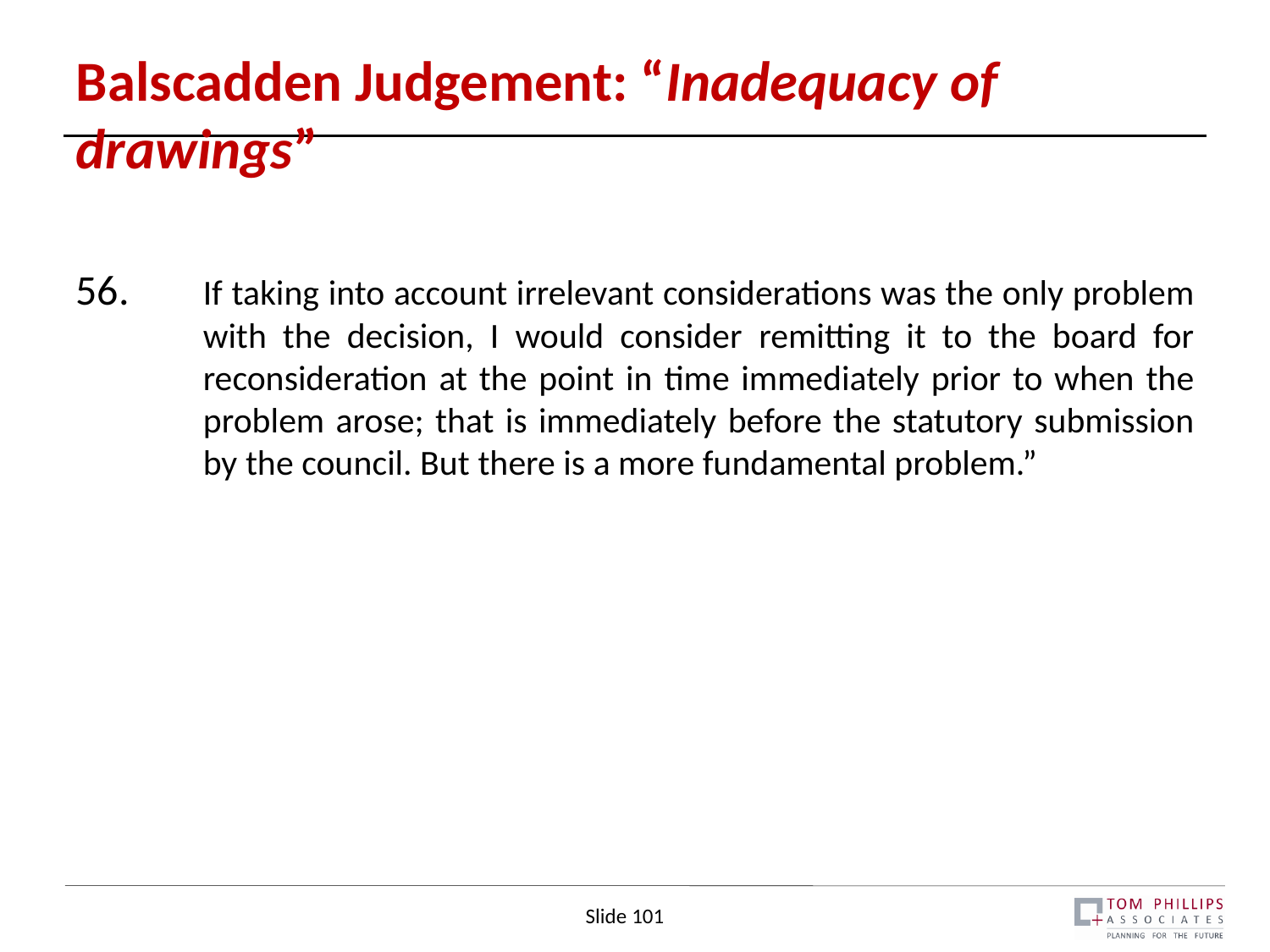

# Balscadden Judgement: “Inadequacy of drawings”
56.	If taking into account irrelevant considerations was the only problem 	with the decision, I would consider 	remitting it to the board for 	reconsideration at the point in time immediately prior to when the 	problem arose; that is immediately before the statutory submission 	by the council. But there is a more fundamental problem.”